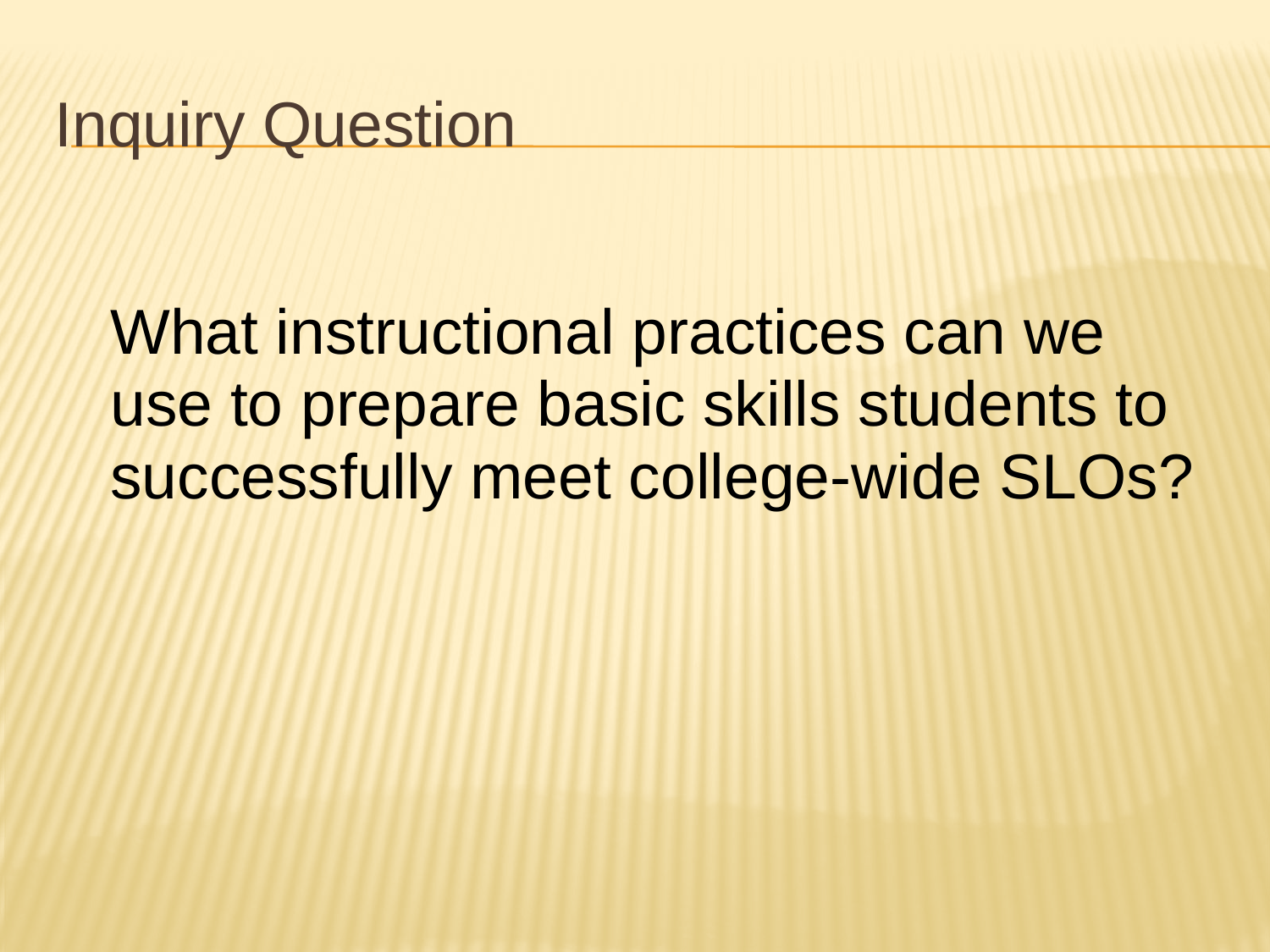

# Inquiry Question

What instructional practices can we use to prepare basic skills students to successfully meet college-wide SLOs?